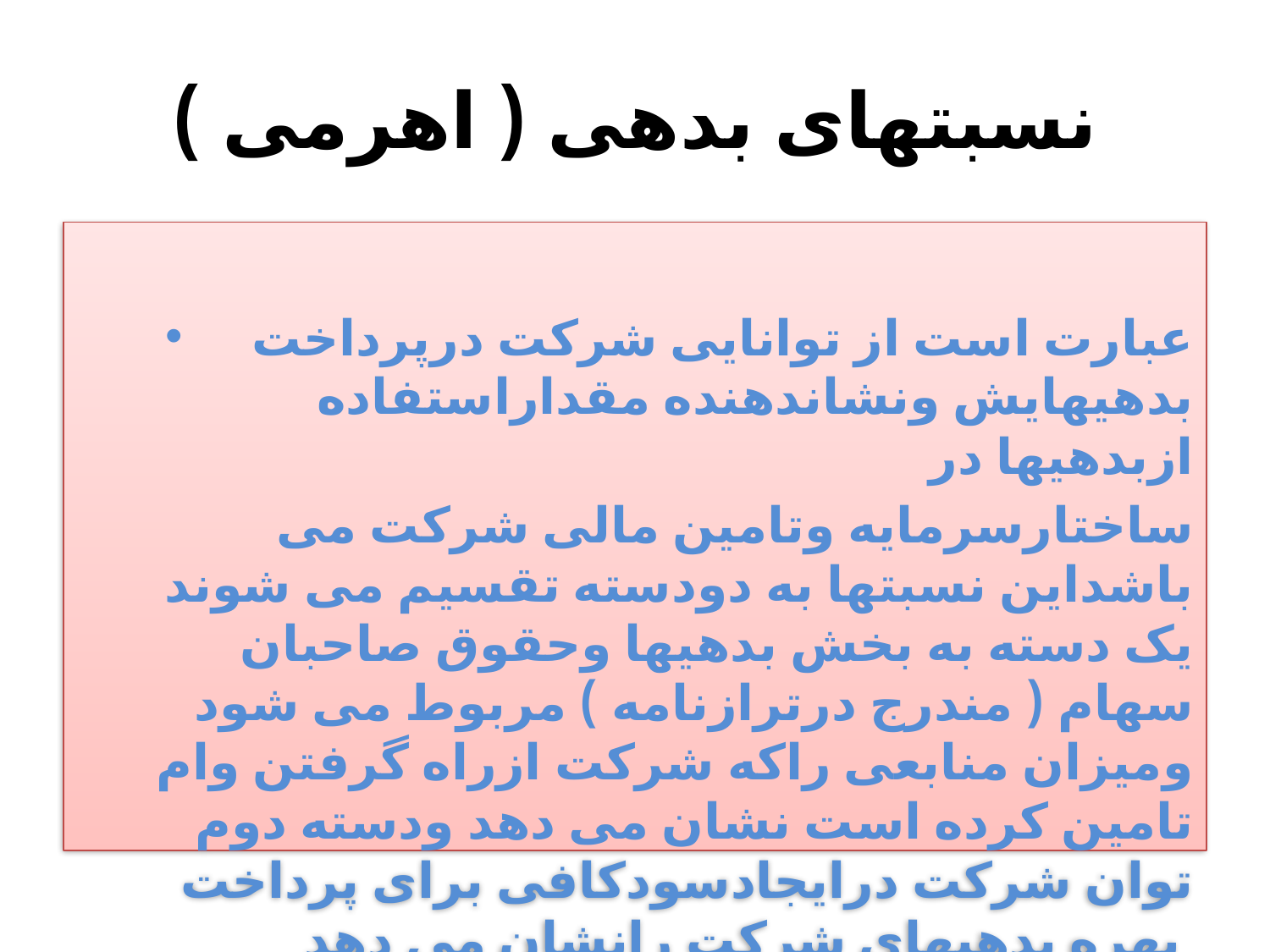

# نسبتهای بدهی ( اهرمی )

   عبارت است از توانایی شرکت درپرداخت بدهیهایش ونشاندهنده مقداراستفاده ازبدهیها در
 ساختارسرمایه وتامین مالی شرکت می باشداین نسبتها به دودسته تقسیم می شوند یک دسته به بخش بدهیها وحقوق صاحبان سهام ( مندرج درترازنامه ) مربوط می شود ومیزان منابعی راکه شرکت ازراه گرفتن وام تامین کرده است نشان می دهد ودسته دوم توان شرکت درایجادسودکافی برای پرداخت بهره بدهیهای شرکت رانشان می دهد